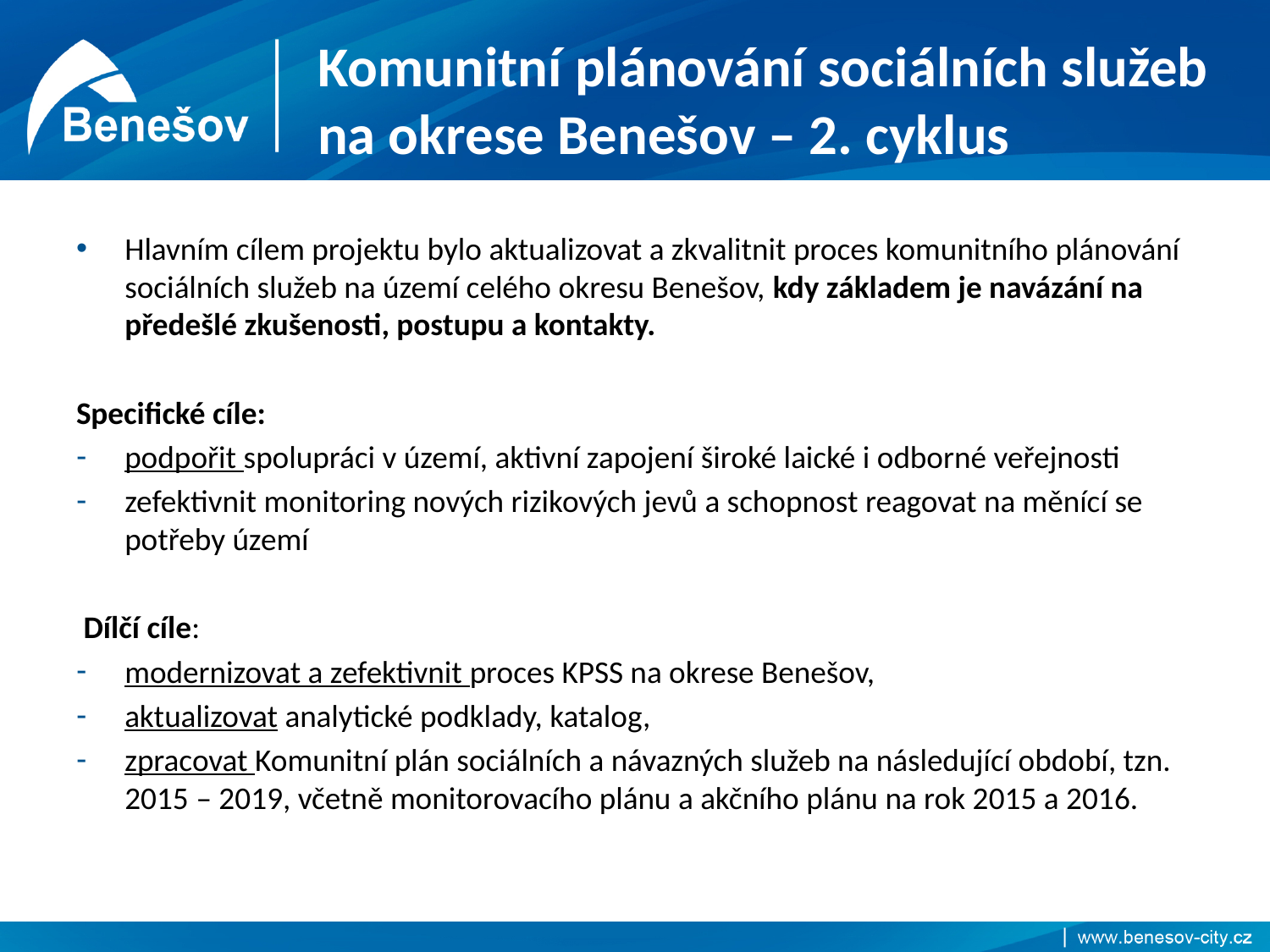

# Komunitní plánování sociálních služeb na okrese Benešov – 2. cyklus
Hlavním cílem projektu bylo aktualizovat a zkvalitnit proces komunitního plánování sociálních služeb na území celého okresu Benešov, kdy základem je navázání na předešlé zkušenosti, postupu a kontakty.

Specifické cíle:
podpořit spolupráci v území, aktivní zapojení široké laické i odborné veřejnosti
zefektivnit monitoring nových rizikových jevů a schopnost reagovat na měnící se potřeby území

 Dílčí cíle:
modernizovat a zefektivnit proces KPSS na okrese Benešov,
aktualizovat analytické podklady, katalog,
zpracovat Komunitní plán sociálních a návazných služeb na následující období, tzn. 2015 – 2019, včetně monitorovacího plánu a akčního plánu na rok 2015 a 2016.